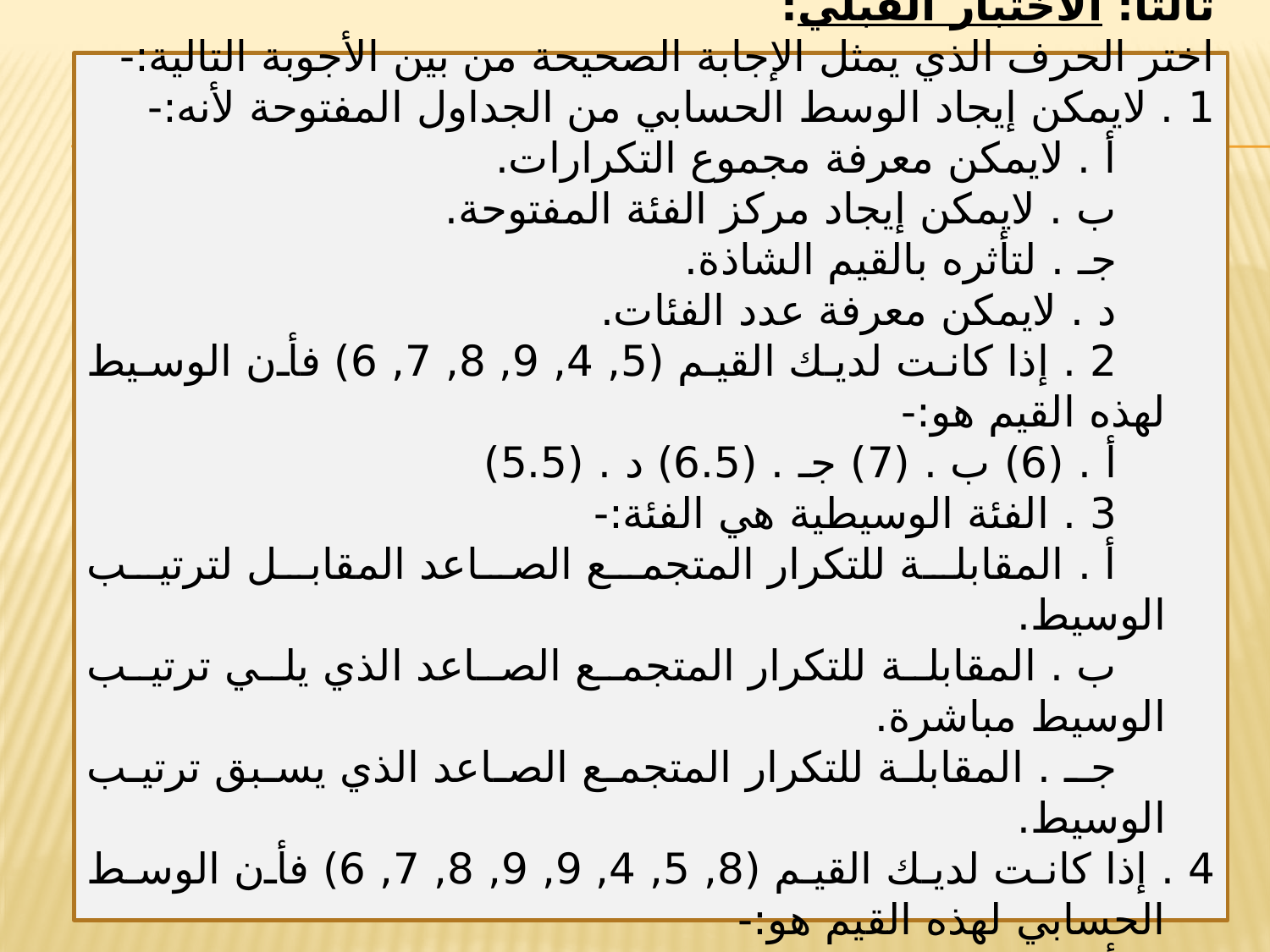

ثالثاً: الاختبار القبلي:
اختر الحرف الذي يمثل الإجابة الصحيحة من بين الأجوبة التالية:-
1 . لايمكن إيجاد الوسط الحسابي من الجداول المفتوحة لأنه:-
أ . لايمكن معرفة مجموع التكرارات.
ب . لايمكن إيجاد مركز الفئة المفتوحة.
جـ . لتأثره بالقيم الشاذة.
د . لايمكن معرفة عدد الفئات.
2 . إذا كانت لديك القيم (5, 4, 9, 8, 7, 6) فأن الوسيط لهذه القيم هو:-
أ . (6) 	ب . (7) 	جـ . (6.5) 	د . (5.5)
3 . الفئة الوسيطية هي الفئة:-
أ . المقابلة للتكرار المتجمع الصاعد المقابل لترتيب الوسيط.
ب . المقابلة للتكرار المتجمع الصاعد الذي يلي ترتيب الوسيط مباشرة.
جـ . المقابلة للتكرار المتجمع الصاعد الذي يسبق ترتيب الوسيط.
4 . إذا كانت لديك القيم (8, 5, 4, 9, 9, 8, 7, 6) فأن الوسط الحسابي لهذه القيم هو:-
أ . (9). 	  ب .(10). 		جـ . (7.5) 	      د . (7).